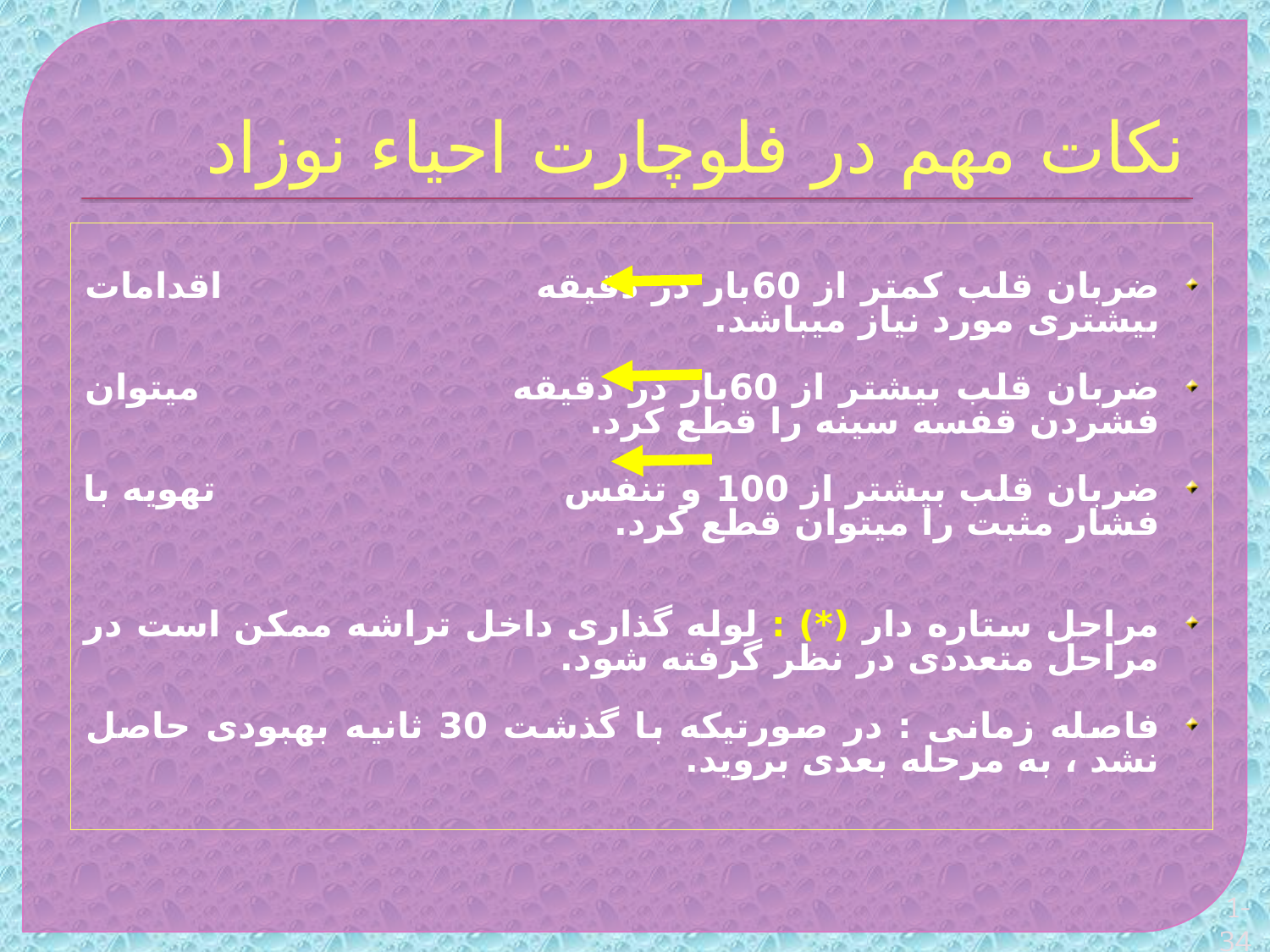

# نکات مهم در فلوچارت احیاء نوزاد

ضربان قلب کمتر از 60بار در دقیقه                       اقدامات بیشتری مورد نیاز میباشد.

ضربان قلب بیشتر از 60بار در دقیقه                      میتوان فشردن قفسه سینه را قطع کرد.

ضربان قلب بیشتر از 100 و تنفس                            تهویه با فشار مثبت را میتوان قطع کرد.

مراحل ستاره دار (*) : لوله گذاری داخل تراشه ممکن است در مراحل متعددی در نظر گرفته شود.

فاصله زمانی : در صورتیکه با گذشت 30 ثانیه بهبودی حاصل نشد ، به مرحله بعدی بروید.

1-34